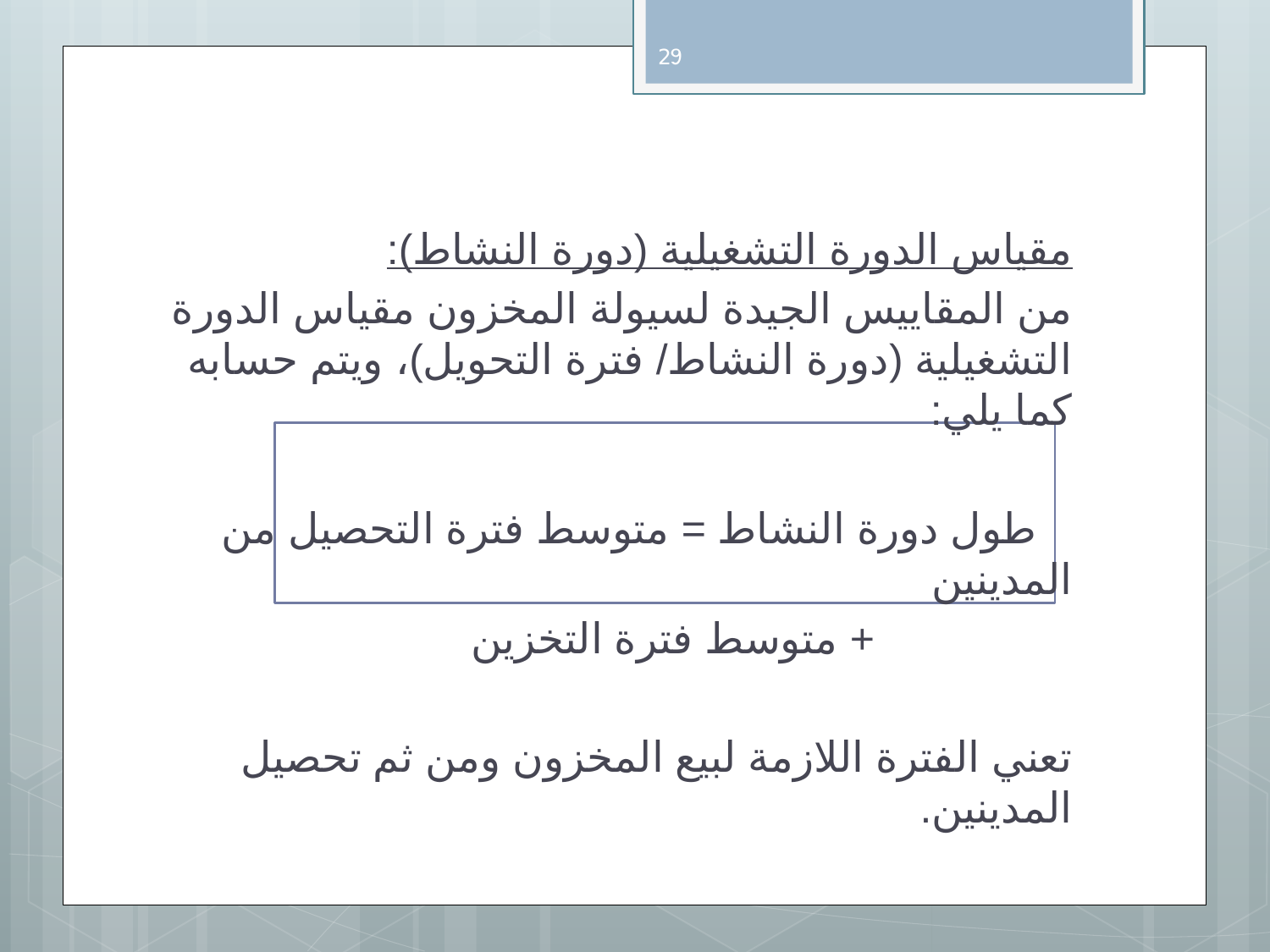

29
مقياس الدورة التشغيلية (دورة النشاط):
من المقاييس الجيدة لسيولة المخزون مقياس الدورة التشغيلية (دورة النشاط/ فترة التحويل)، ويتم حسابه كما يلي:

   طول دورة النشاط = متوسط فترة التحصيل من المدينين
		      + متوسط فترة التخزين

تعني الفترة اللازمة لبيع المخزون ومن ثم تحصيل المدينين.